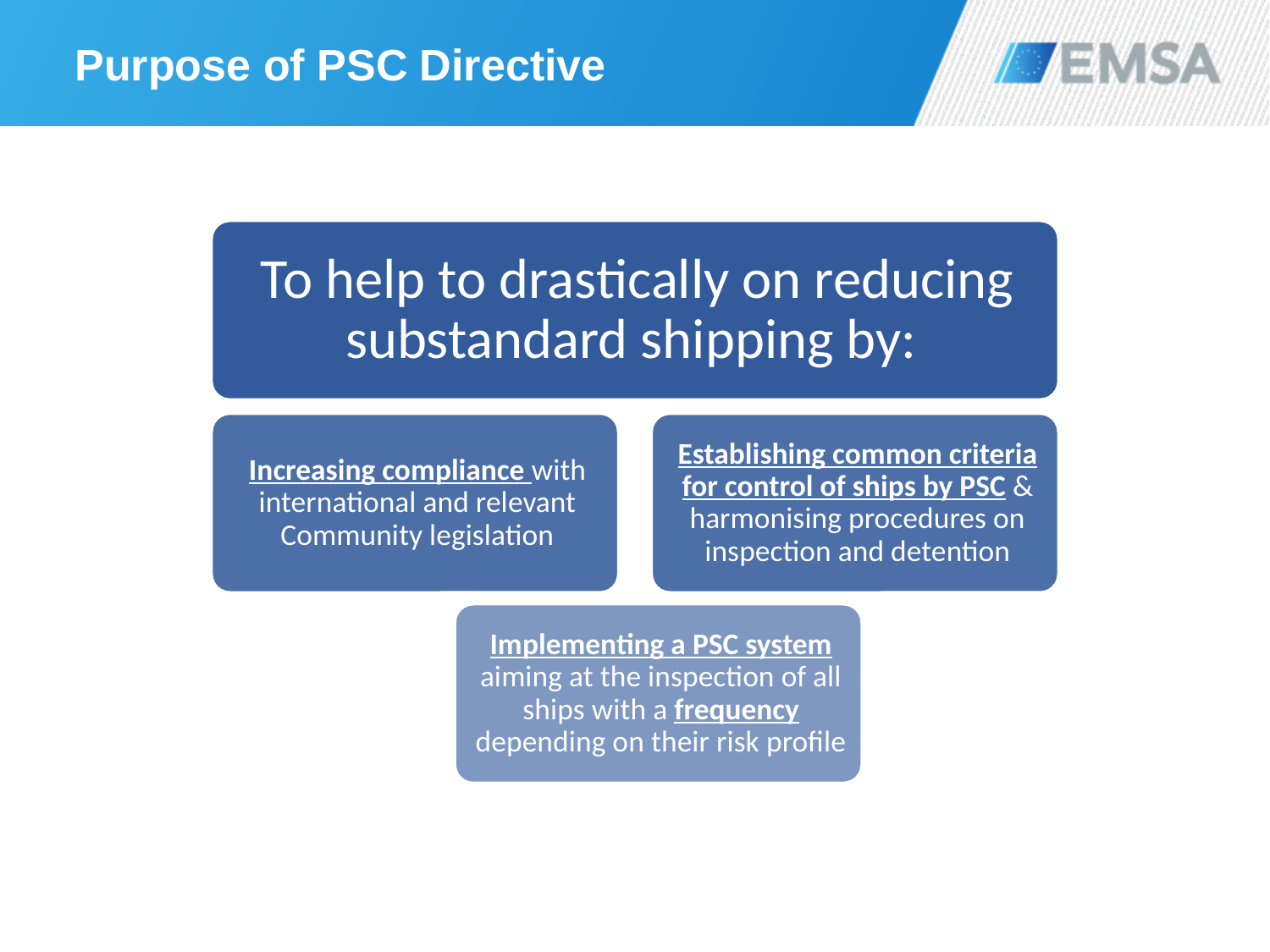

# Purpose of PSC Directive
To help to drastically on reducing substandard shipping by:
Increasing compliance with international and relevant Community legislation
Implementing a PSC system aiming at the inspection of all ships with a frequency depending on their risk profile
Establishing common criteria for control of ships by PSC & harmonising procedures on inspection and detention
3